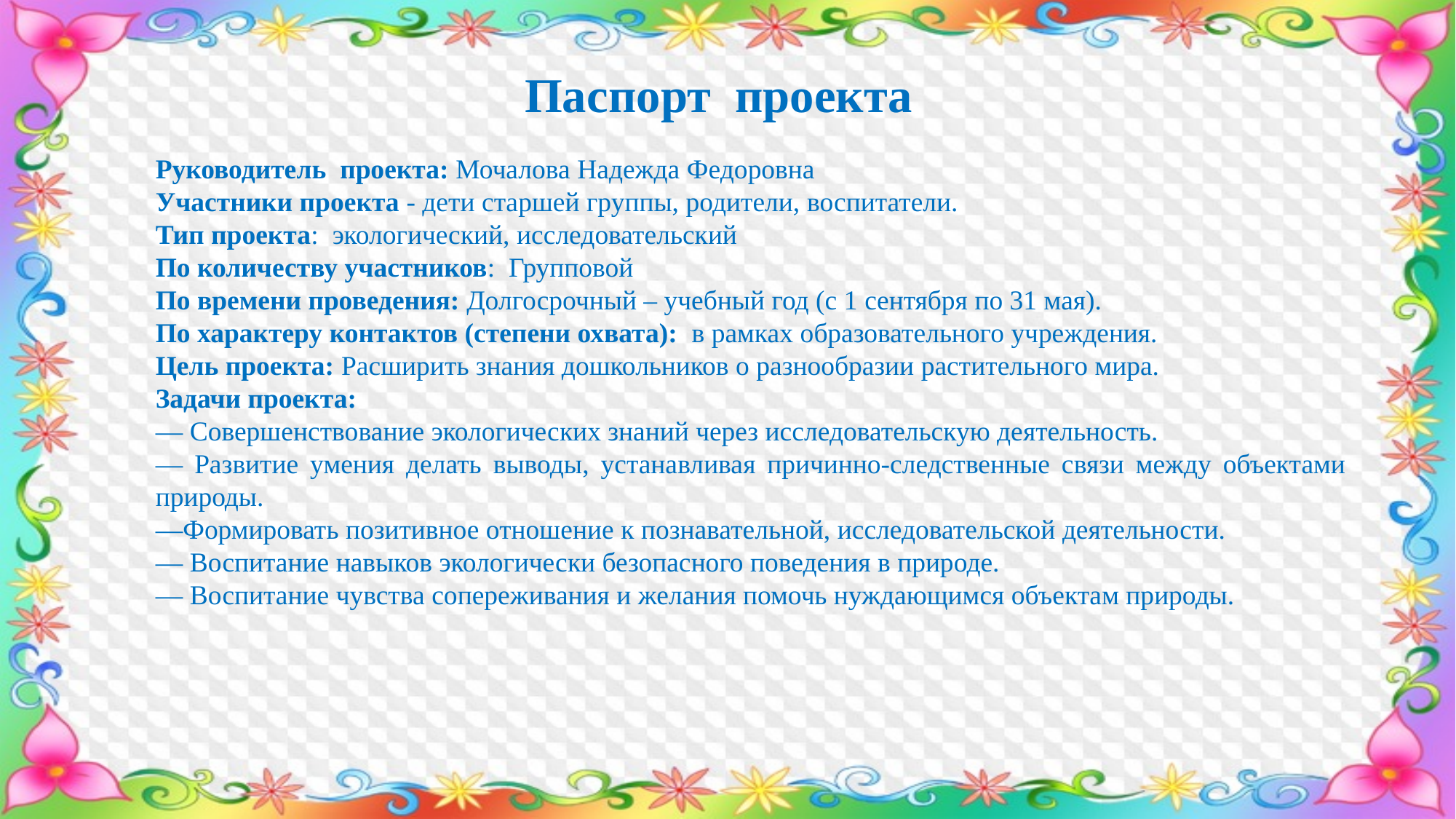

Паспорт  проекта
Руководитель  проекта: Мочалова Надежда Федоровна
Участники проекта - дети старшей группы, родители, воспитатели.
Тип проекта:  экологический, исследовательский
По количеству участников:  Групповой
По времени проведения: Долгосрочный – учебный год (с 1 сентября по 31 мая).
По характеру контактов (степени охвата):  в рамках образовательного учреждения.
Цель проекта: Расширить знания дошкольников о разнообразии растительного мира.
Задачи проекта:
— Совершенствование экологических знаний через исследовательскую деятельность.
— Развитие умения делать выводы, устанавливая причинно-следственные связи между объектами природы.
—Формировать позитивное отношение к познавательной, исследовательской деятельности.
— Воспитание навыков экологически безопасного поведения в природе.
— Воспитание чувства сопереживания и желания помочь нуждающимся объектам природы.